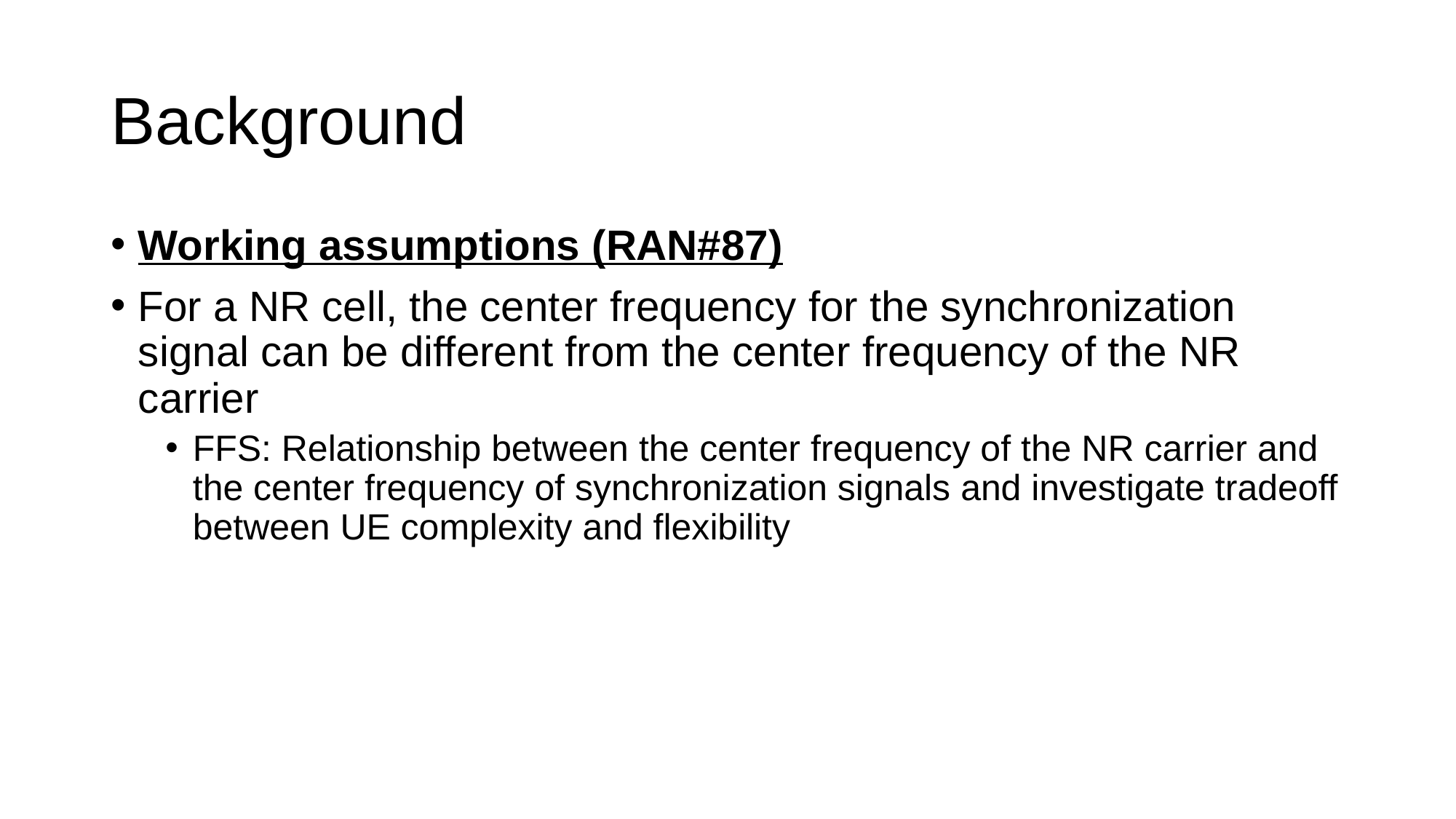

# Background
Working assumptions (RAN#87)
For a NR cell, the center frequency for the synchronization signal can be different from the center frequency of the NR carrier
FFS: Relationship between the center frequency of the NR carrier and the center frequency of synchronization signals and investigate tradeoff between UE complexity and flexibility